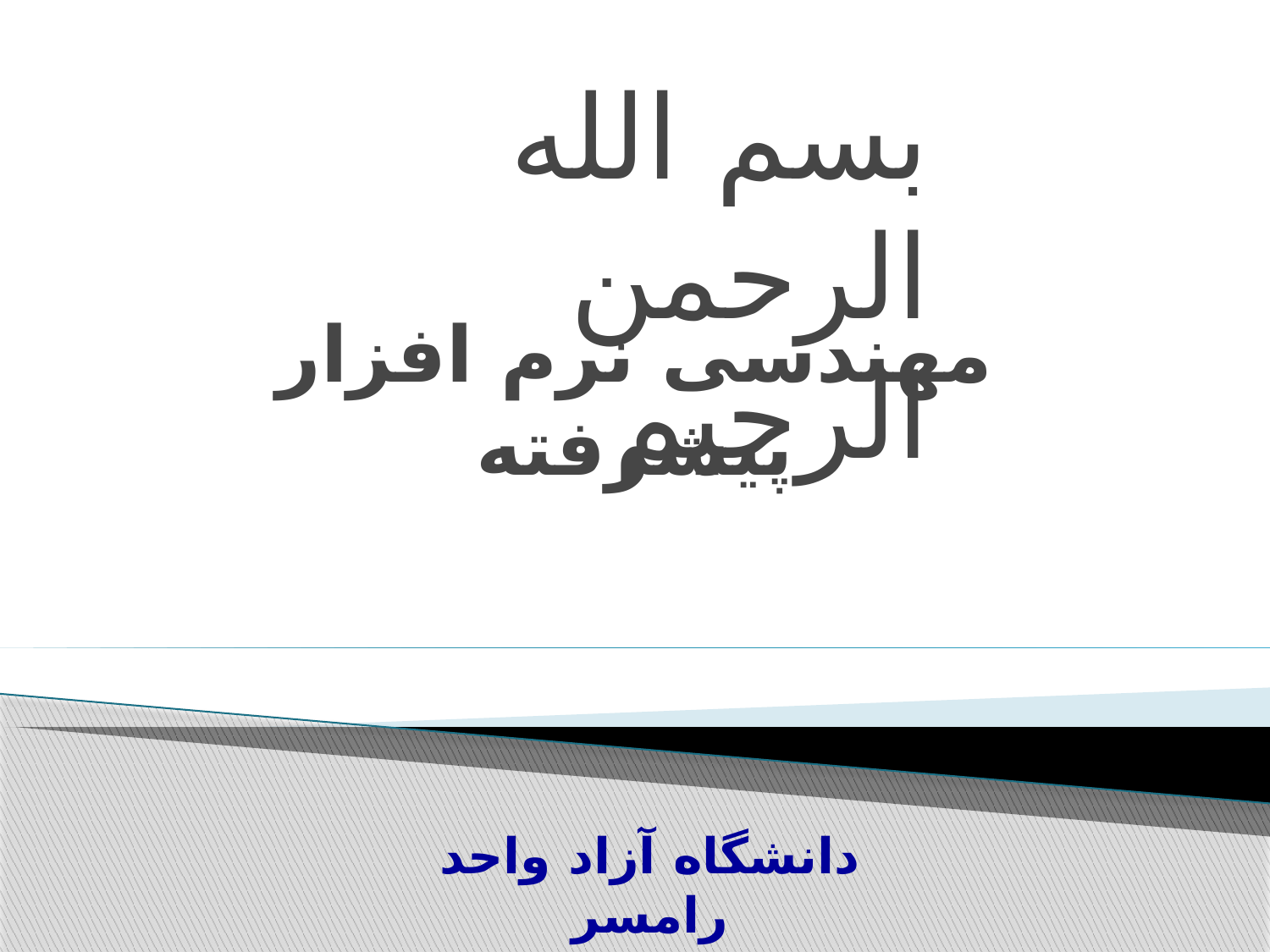

بسم الله الرحمن الرحيم
# مهندسی نرم افزار پيشرفته
دانشگاه آزاد واحد رامسر